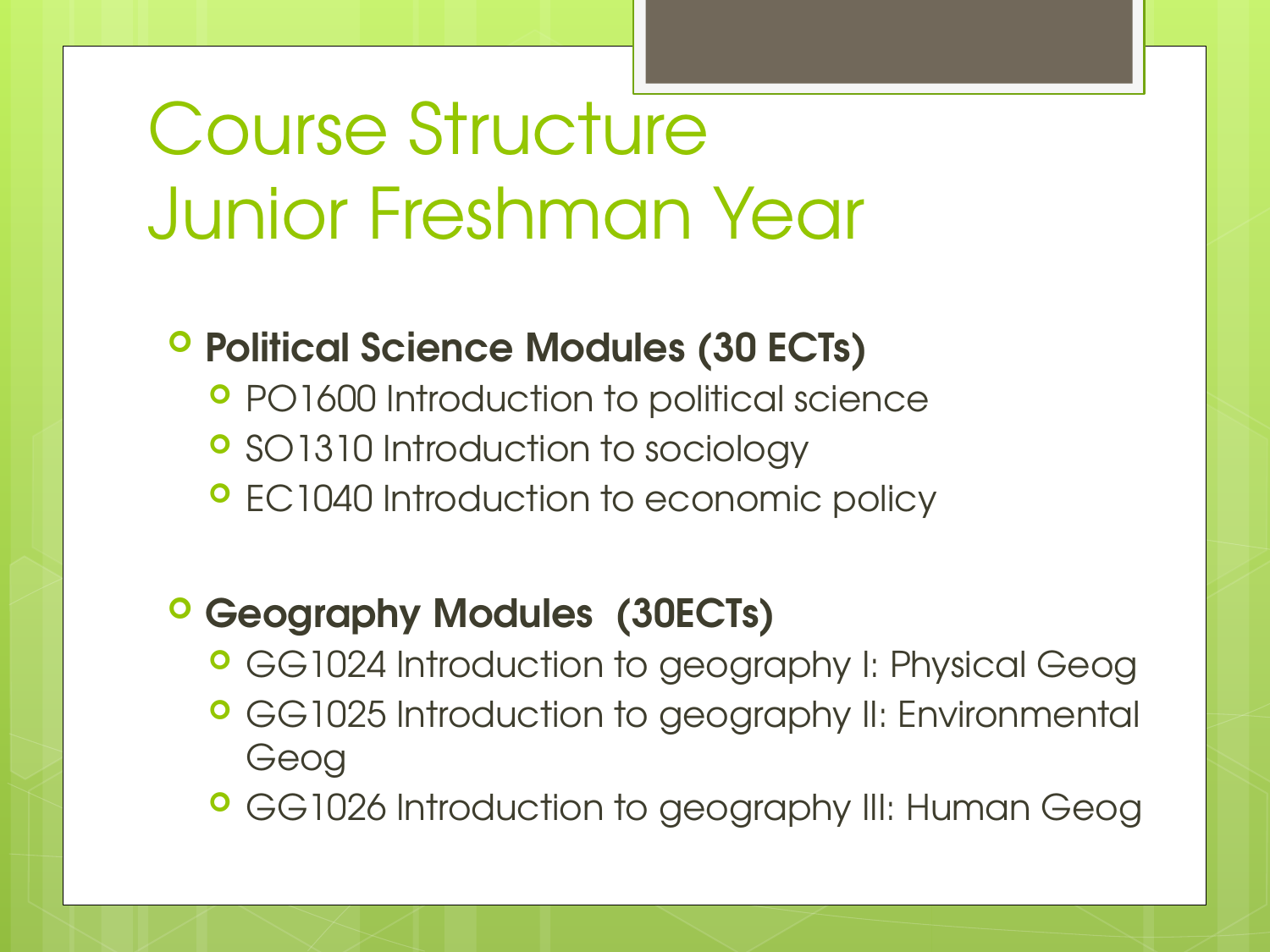

# Course Structure Junior Freshman Year
Political Science Modules (30 ECTs)
PO1600 Introduction to political science
SO1310 Introduction to sociology
EC1040 Introduction to economic policy

Geography Modules  (30ECTs)
GG1024 Introduction to geography I: Physical Geog
GG1025 Introduction to geography II: Environmental Geog
GG1026 Introduction to geography III: Human Geog